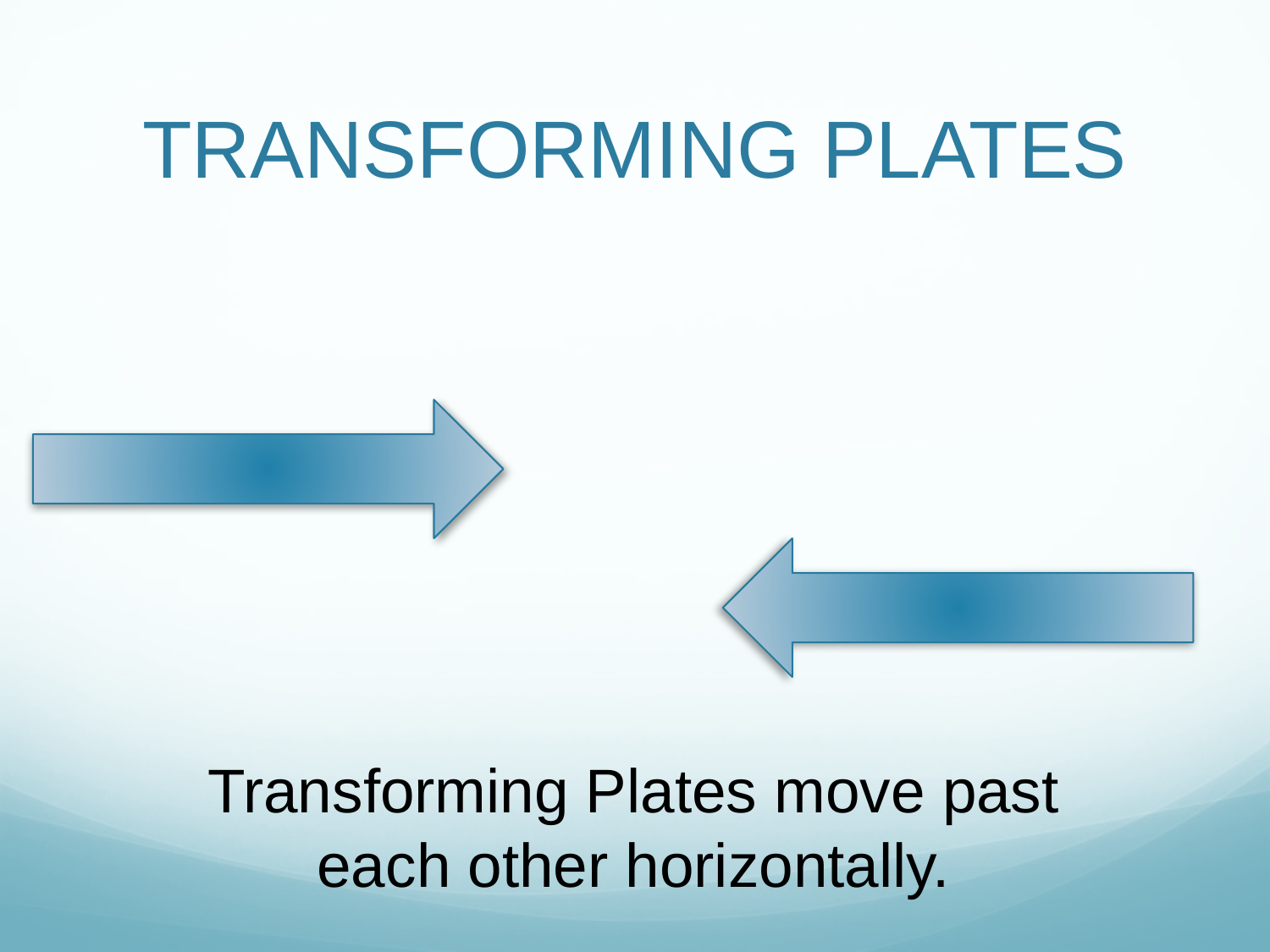

# TRANSFORMING PLATES

Transforming Plates move past each other horizontally.